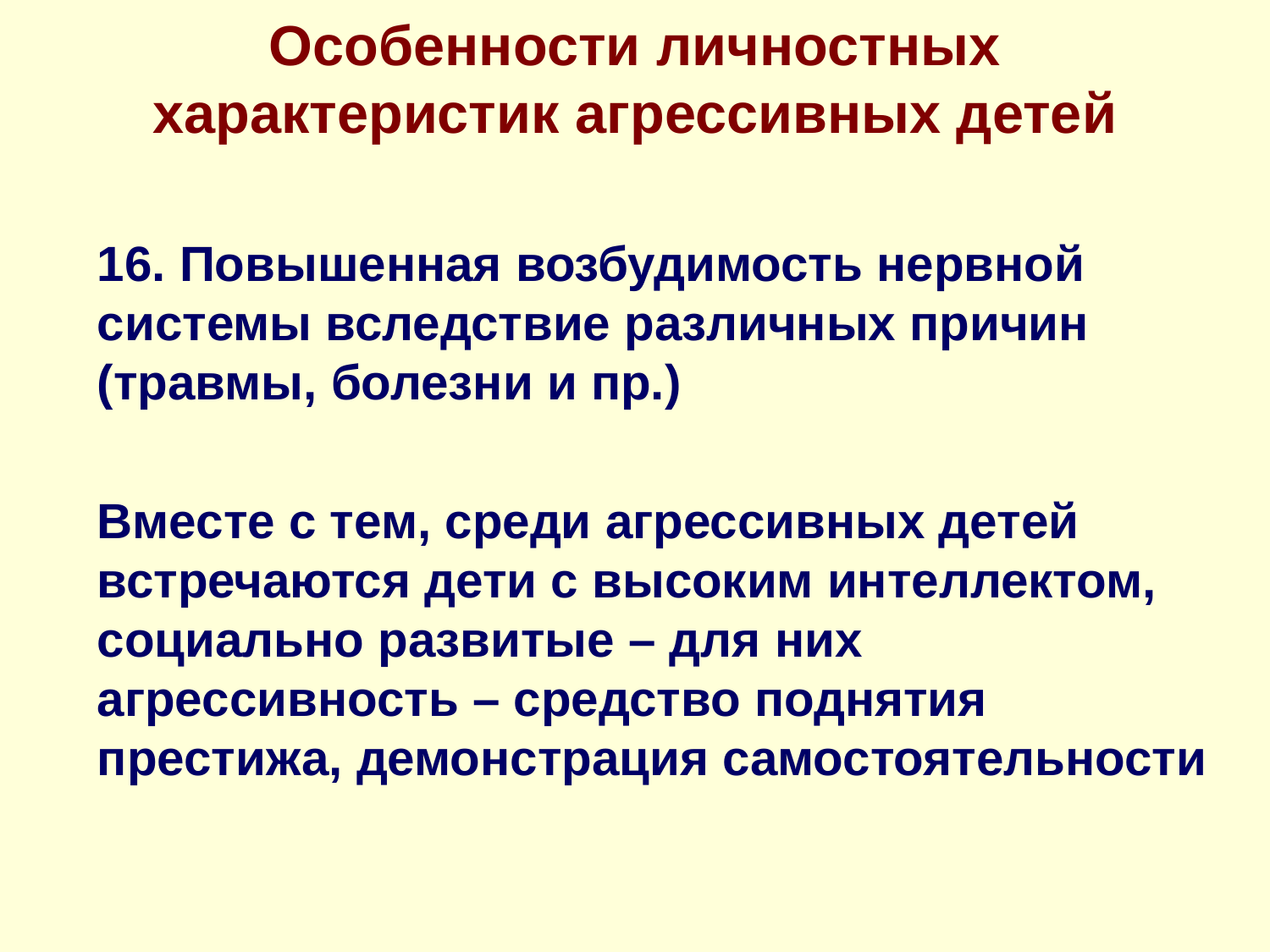

# Особенности личностных характеристик агрессивных детей
	16. Повышенная возбудимость нервной системы вследствие различных причин (травмы, болезни и пр.)

	Вместе с тем, среди агрессивных детей встречаются дети с высоким интеллектом, социально развитые – для них агрессивность – средство поднятия престижа, демонстрация самостоятельности